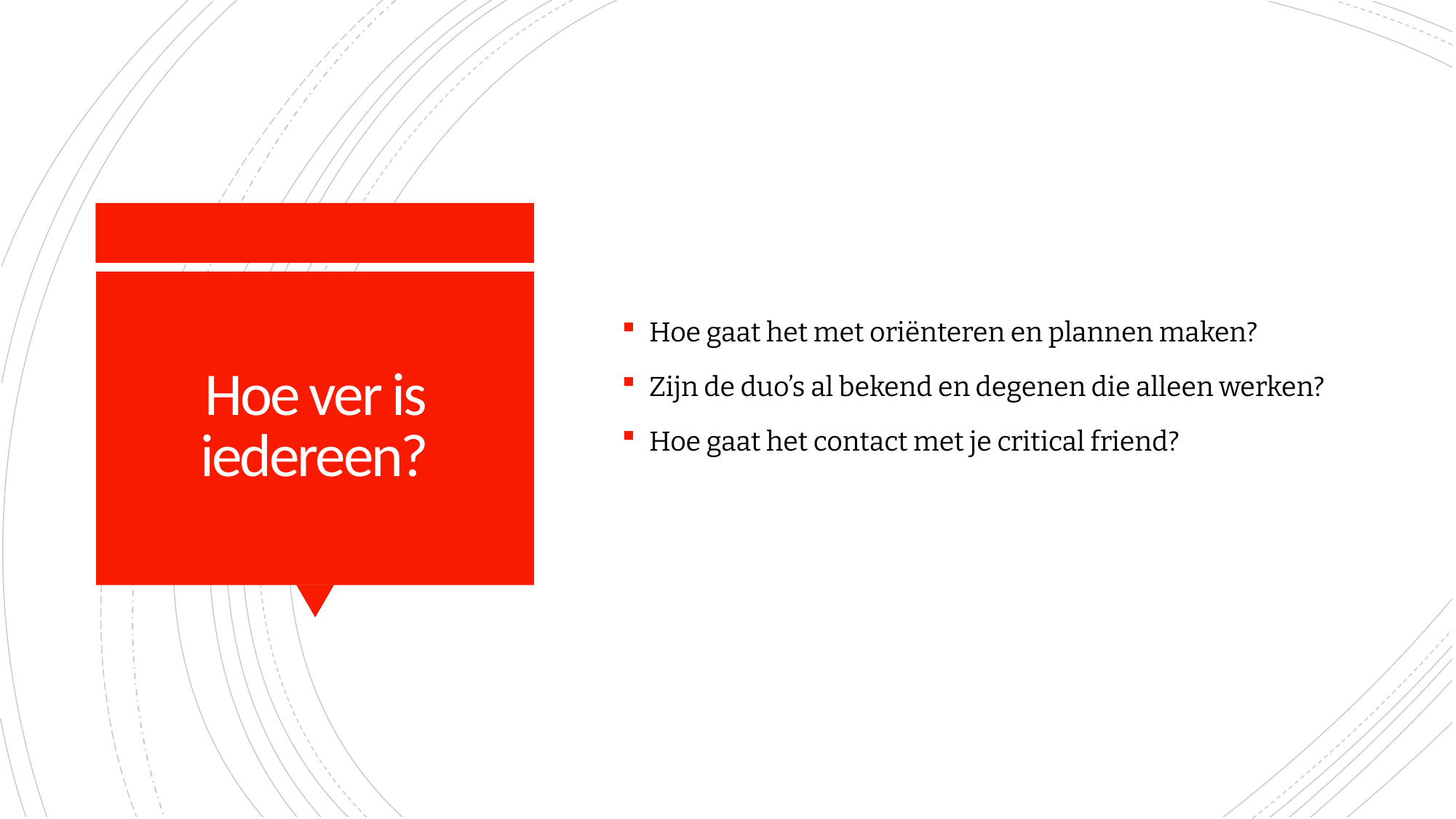

Hoe gaat het met oriënteren en plannen maken?
Zijn de duo’s al bekend en degenen die alleen werken?
Hoe gaat het contact met je critical friend?

# Hoe ver is iedereen?